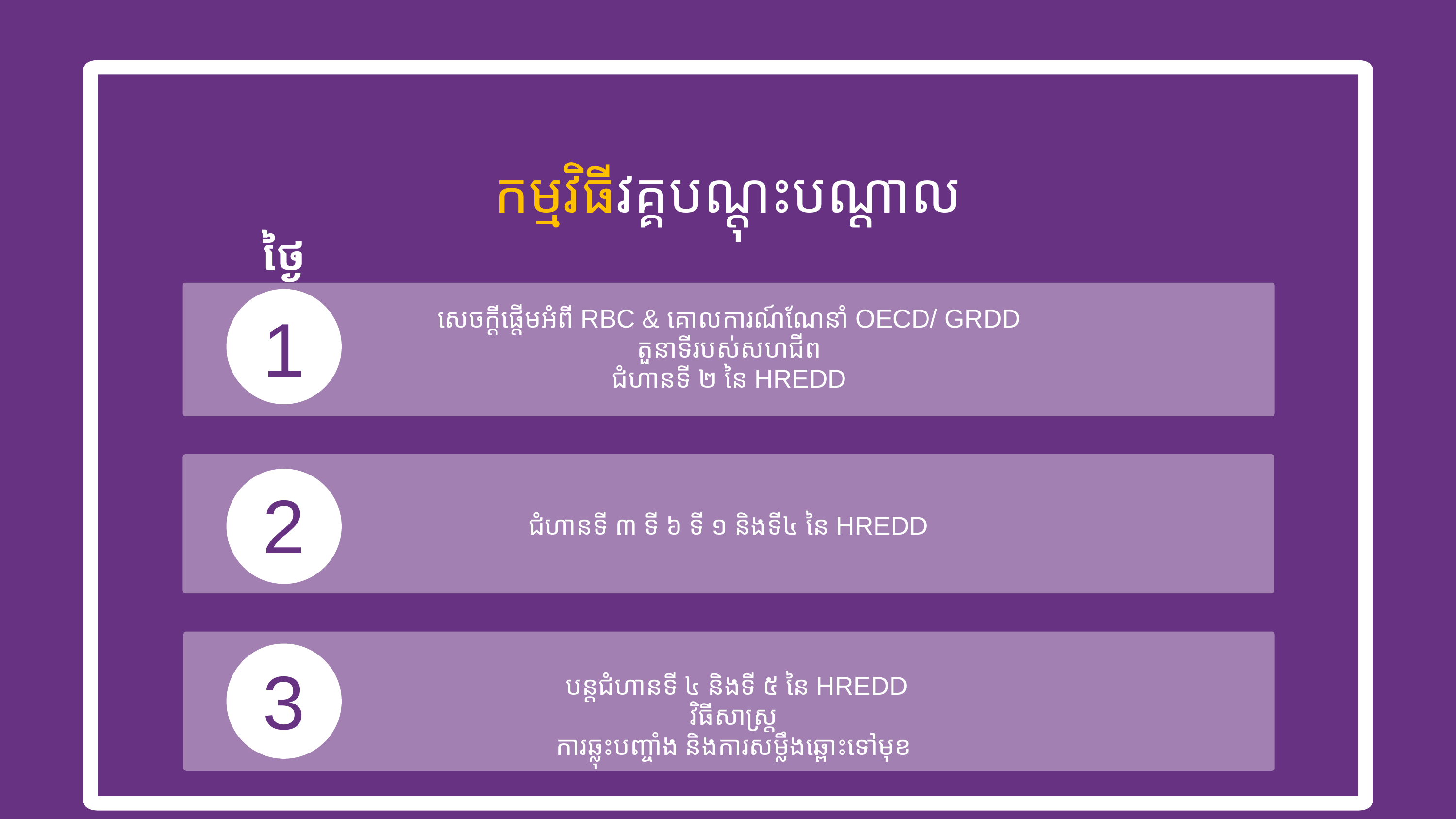

កម្មវិធីវគ្គបណ្ដុះបណ្ដាល
ថ្ងៃ

1

សេចក្ដីផ្ដើមអំពី RBC & គោលការណ៍ណែនាំ OECD/ GRDD
តួនាទីរបស់សហជីព​
ជំហានទី ២ នៃ HREDD

2

ជំហានទី ៣ ទី ៦ ទី ១ និងទី៤ នៃ HREDD
2

3
3

បន្តជំហានទី ៤ និងទី ៥ នៃ HREDD
វិធីសាស្ត្រ
ការឆ្លុះបញ្ចាំង និងការ​សម្លឹងឆ្ពោះទៅមុខ ​